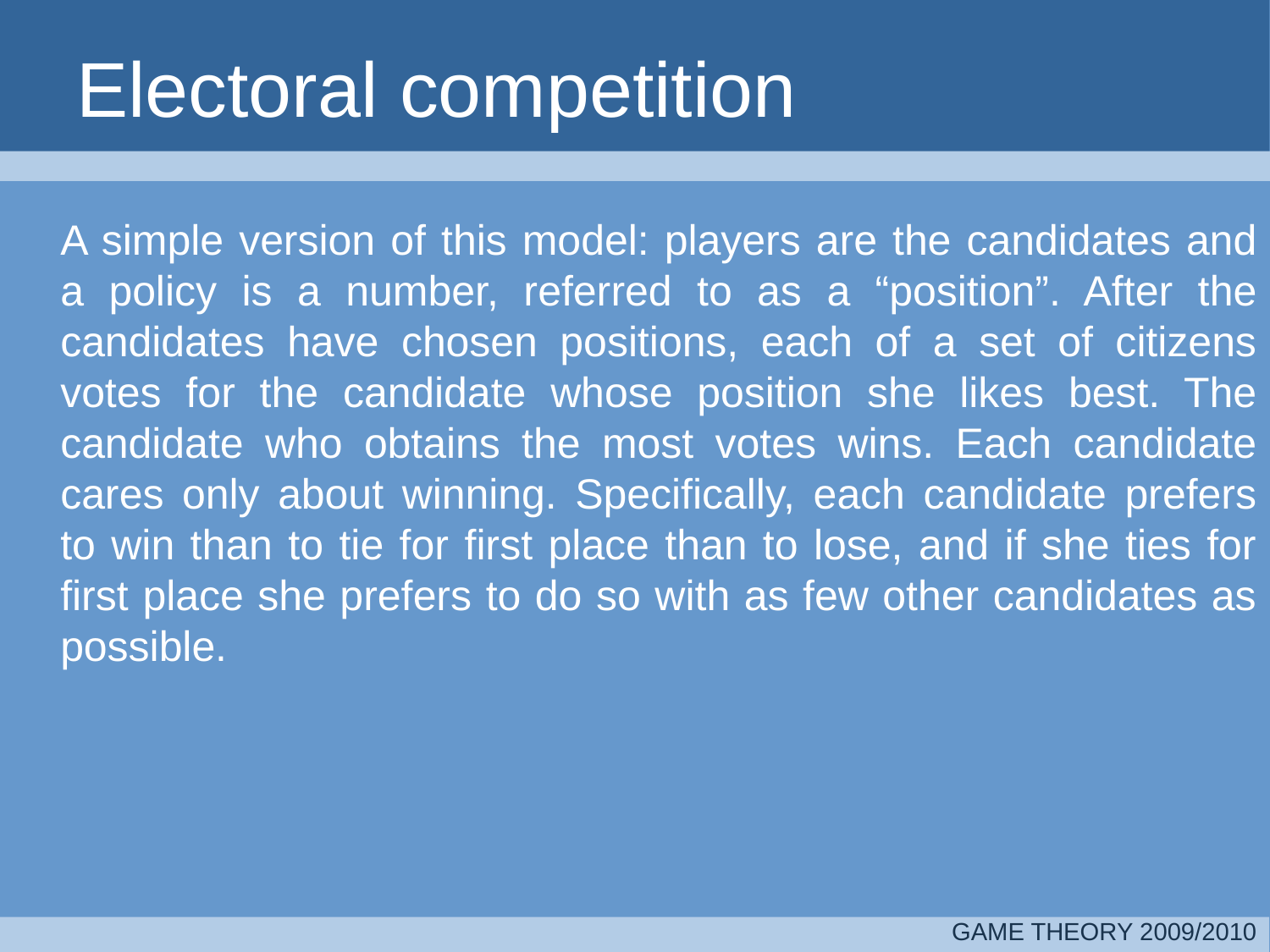

# Electoral competition
	A simple version of this model: players are the candidates and a policy is a number, referred to as a “position”. After the candidates have chosen positions, each of a set of citizens votes for the candidate whose position she likes best. The candidate who obtains the most votes wins. Each candidate cares only about winning. Specifically, each candidate prefers to win than to tie for first place than to lose, and if she ties for first place she prefers to do so with as few other candidates as possible.

GAME THEORY 2009/2010